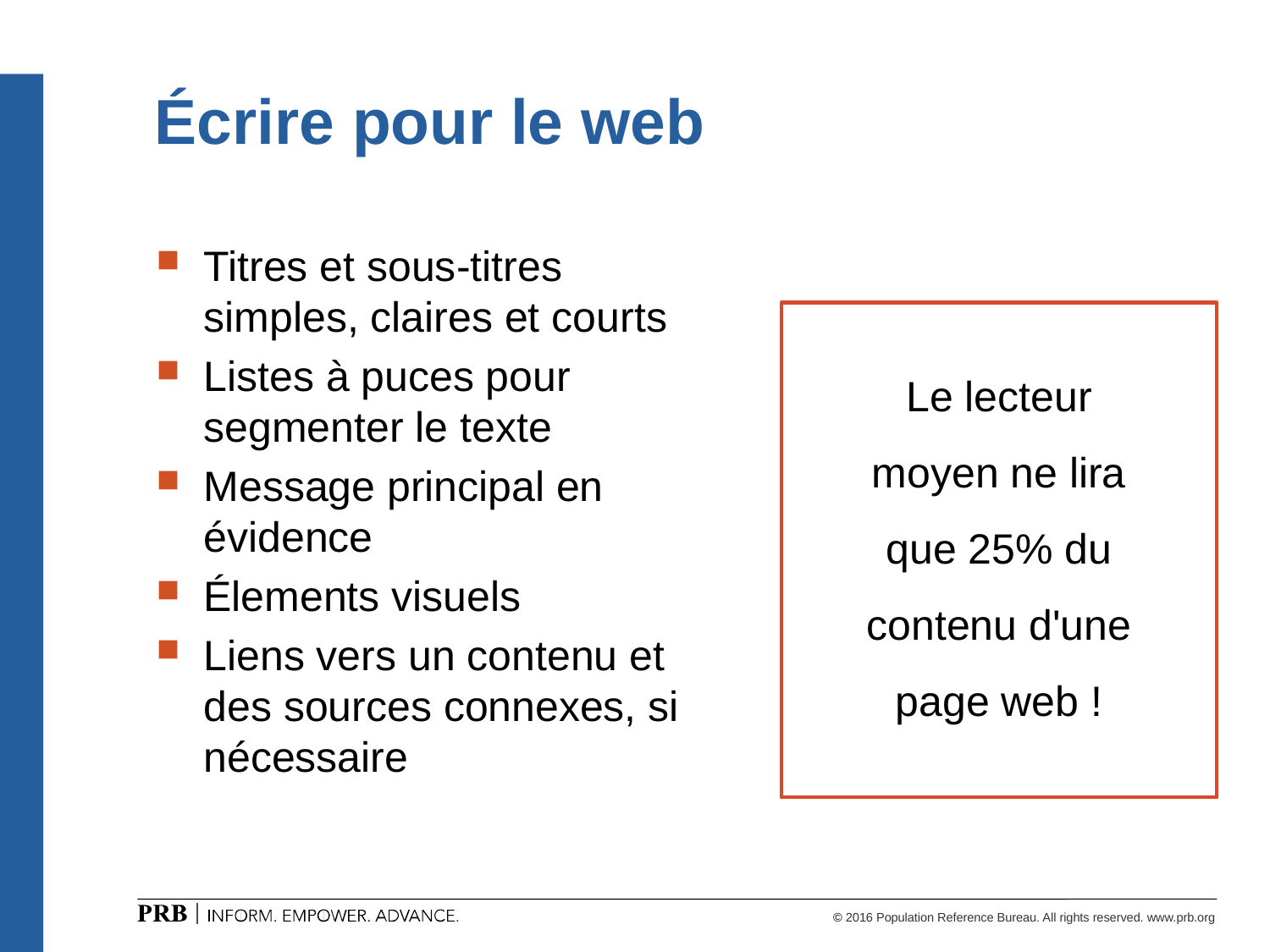

# Écrire pour le web
Titres et sous-titres simples, claires et courts
Listes à puces pour segmenter le texte
Message principal en évidence
Élements visuels
Liens vers un contenu et des sources connexes, si nécessaire

Le lecteur moyen ne lira que 25% du contenu d'une page web !